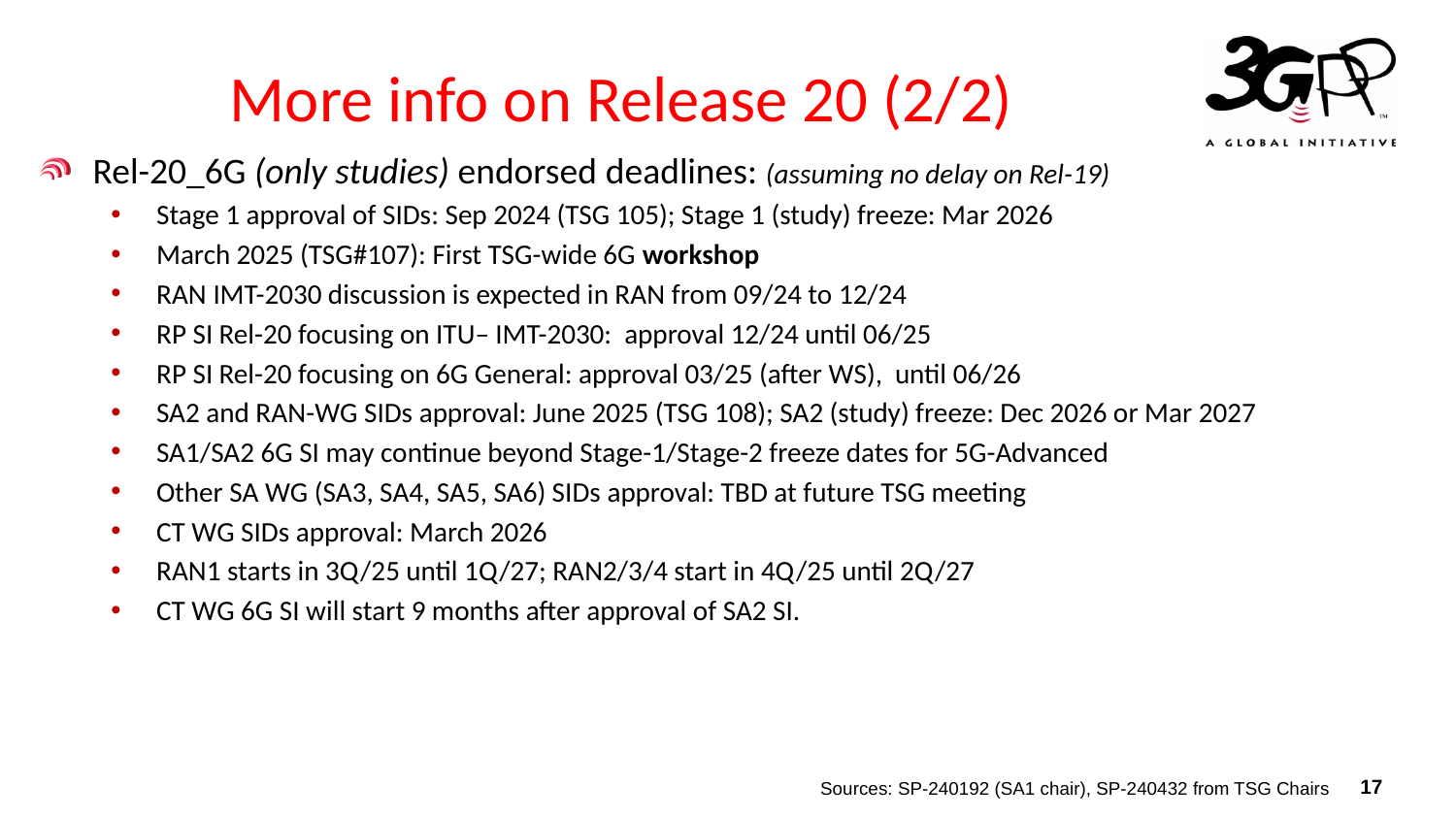

# More info on Release 20 (2/2)
Rel-20_6G (only studies) endorsed deadlines: (assuming no delay on Rel-19)
Stage 1 approval of SIDs: Sep 2024 (TSG 105); Stage 1 (study) freeze: Mar 2026
March 2025 (TSG#107): First TSG-wide 6G workshop
RAN IMT-2030 discussion is expected in RAN from 09/24 to 12/24
RP SI Rel-20 focusing on ITU– IMT-2030:  approval 12/24 until 06/25
RP SI Rel-20 focusing on 6G General: approval 03/25 (after WS),  until 06/26
SA2 and RAN-WG SIDs approval: June 2025 (TSG 108); SA2 (study) freeze: Dec 2026 or Mar 2027
SA1/SA2 6G SI may continue beyond Stage-1/Stage-2 freeze dates for 5G-Advanced
Other SA WG (SA3, SA4, SA5, SA6) SIDs approval: TBD at future TSG meeting
CT WG SIDs approval: March 2026
RAN1 starts in 3Q/25 until 1Q/27; RAN2/3/4 start in 4Q/25 until 2Q/27
CT WG 6G SI will start 9 months after approval of SA2 SI.

Sources: SP-240192 (SA1 chair), SP-240432 from TSG Chairs